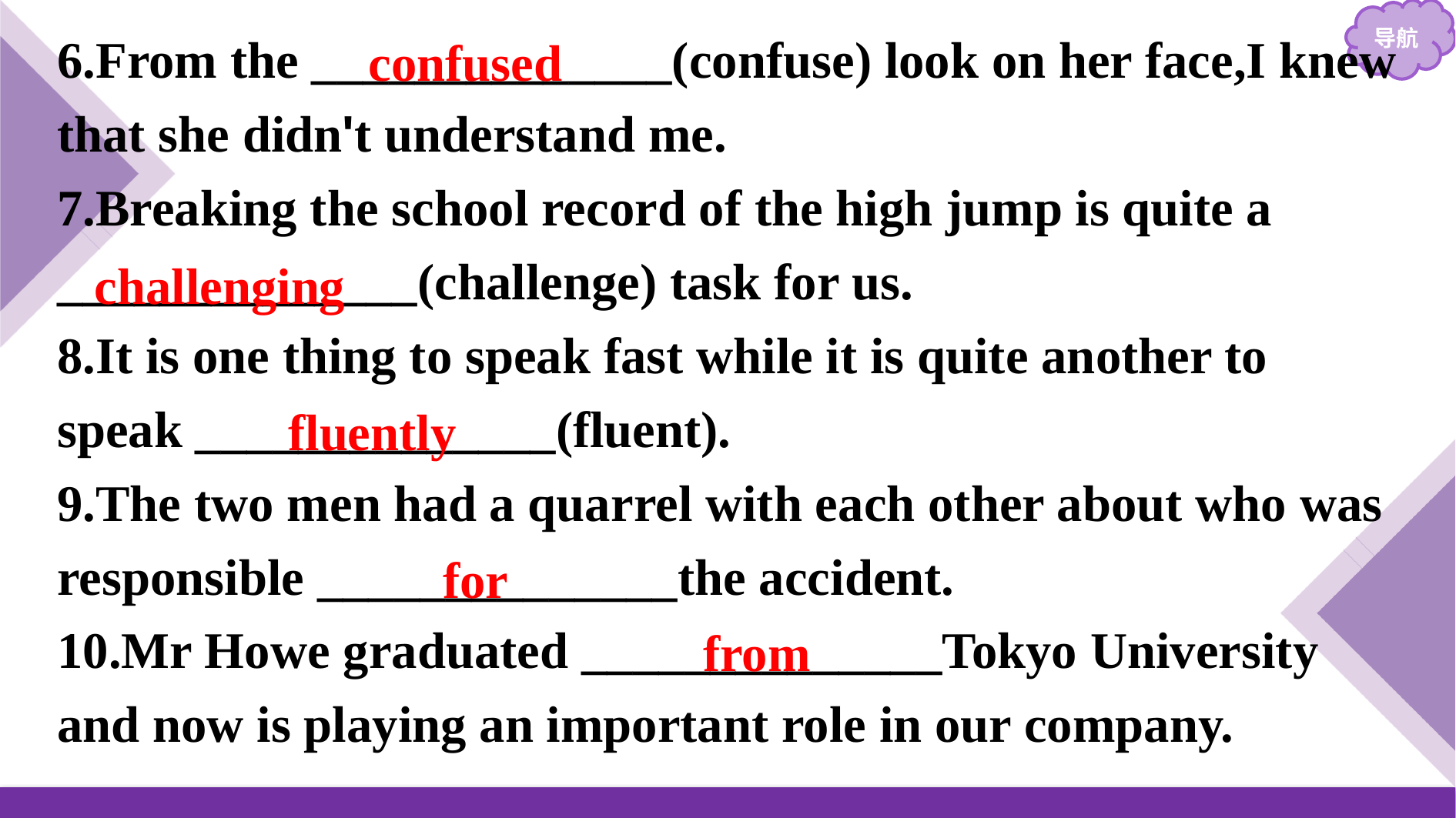

6.From the ______________(confuse) look on her face,I knew that she didn't understand me.
7.Breaking the school record of the high jump is quite a ______________(challenge) task for us.
8.It is one thing to speak fast while it is quite another to speak ______________(fluent).
9.The two men had a quarrel with each other about who was responsible ______________the accident.
10.Mr Howe graduated ______________Tokyo University and now is playing an important role in our company.
confused
challenging
fluently
for
from